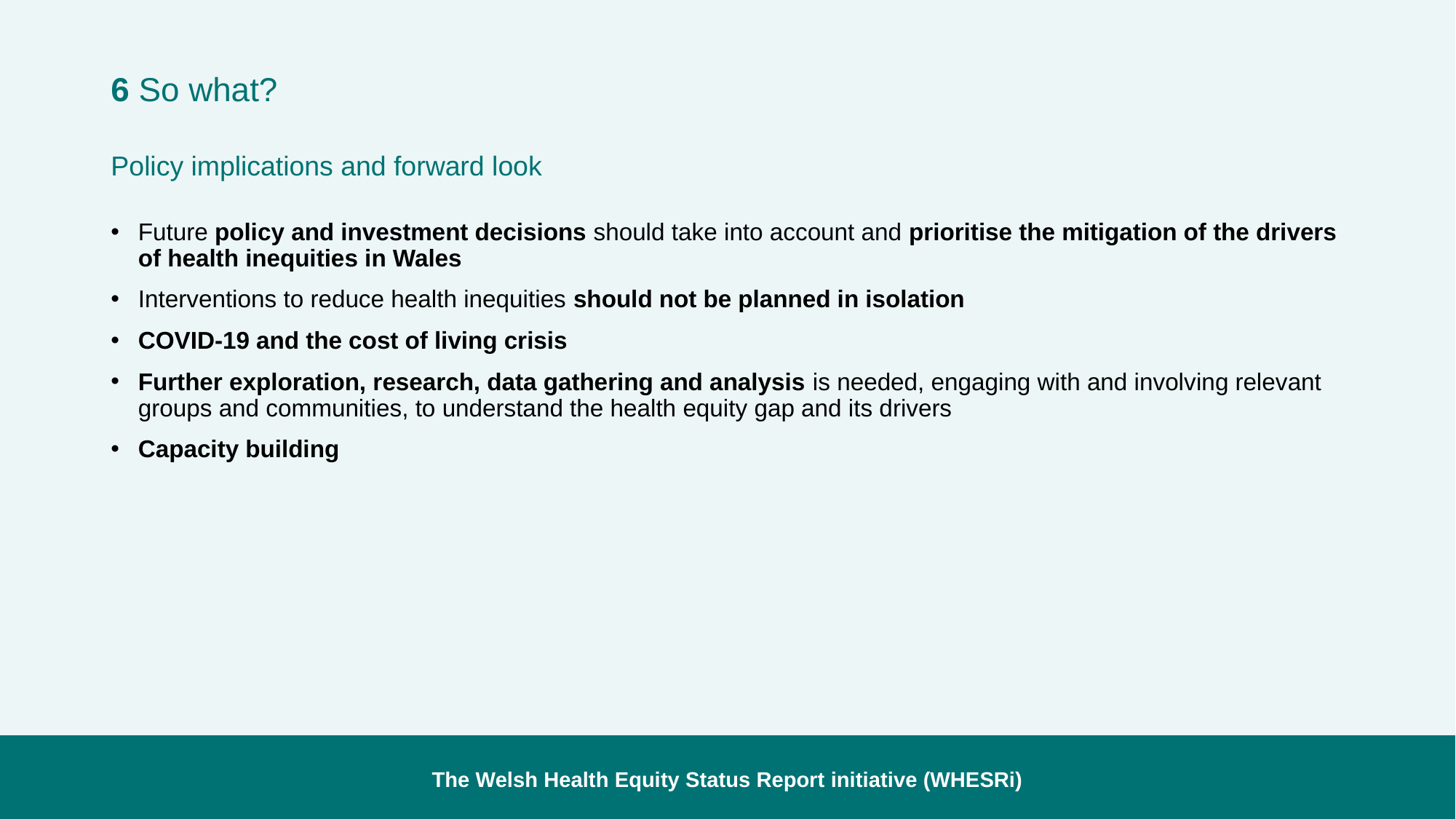

6 So what?
Policy implications and forward look
Future policy and investment decisions should take into account and prioritise the mitigation of the drivers of health inequities in Wales
Interventions to reduce health inequities should not be planned in isolation
COVID-19 and the cost of living crisis
Further exploration, research, data gathering and analysis is needed, engaging with and involving relevant groups and communities, to understand the health equity gap and its drivers
Capacity building

The Welsh Health Equity Status Report initiative (WHESRi)